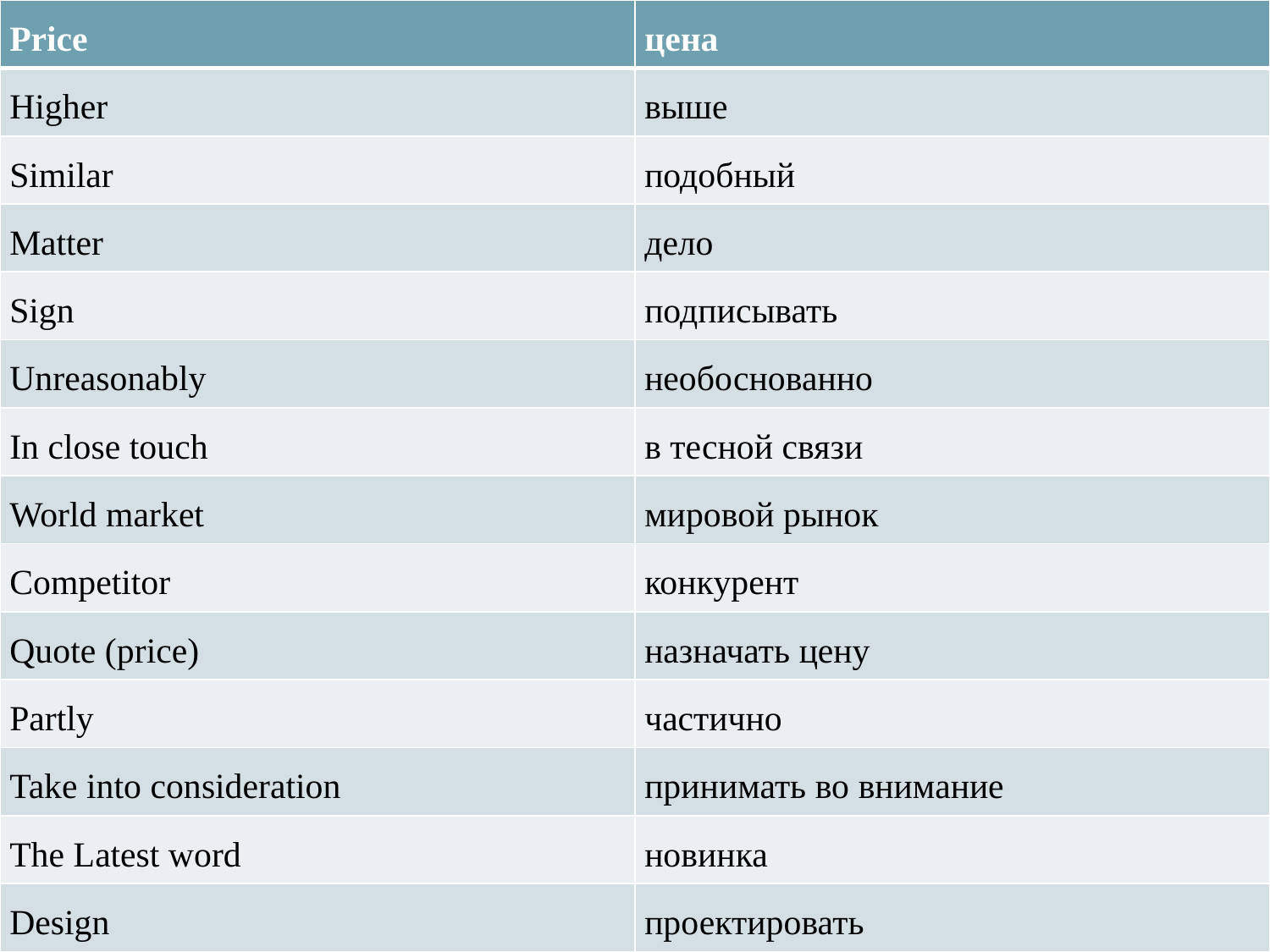

| Price | цена |
| --- | --- |
| Higher | выше |
| Similar | подобный |
| Matter | дело |
| Sign | подписывать |
| Unreasonably | необоснованно |
| In close touch | в тесной связи |
| World market | мировой рынок |
| Competitor | конкурент |
| Quote (price) | назначать цену |
| Partly | частично |
| Take into consideration | принимать во внимание |
| The Latest word | новинка |
| Design | проектировать |